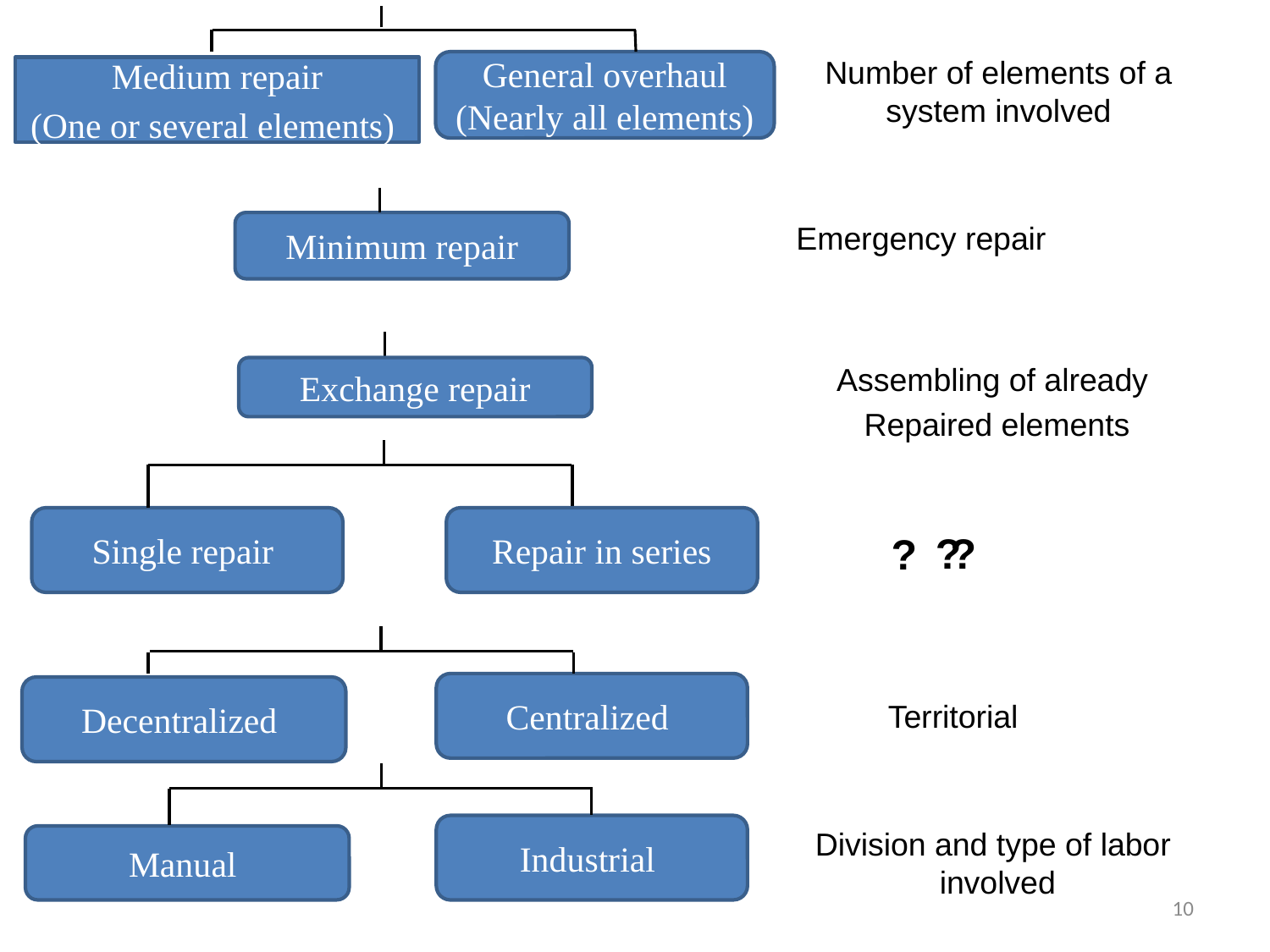

General overhaul
(Nearly all elements)
Number of elements of a system involved
Medium repair
(One or several elements)
Emergency repair
Minimum repair
Assembling of already
Repaired elements
Exchange repair
Single repair
Repair in series
?
?
?
Centralized
Decentralized
        Territorial
Industrial
Division and type of labor  involved
Manual
10